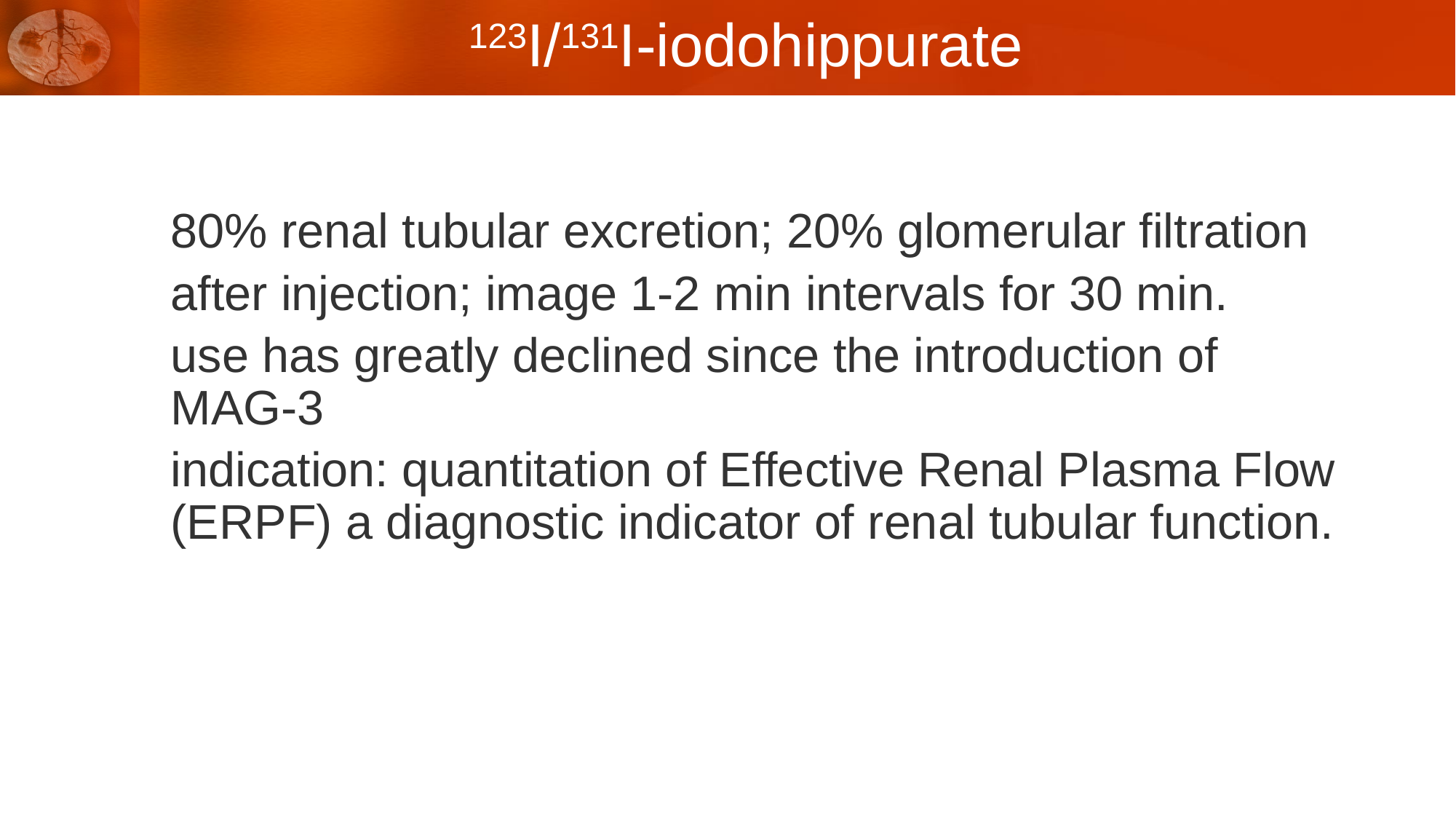

# 123I/131I-iodohippurate
80% renal tubular excretion; 20% glomerular filtration
after injection; image 1-2 min intervals for 30 min.
use has greatly declined since the introduction of MAG-3
indication: quantitation of Effective Renal Plasma Flow (ERPF) a diagnostic indicator of renal tubular function.